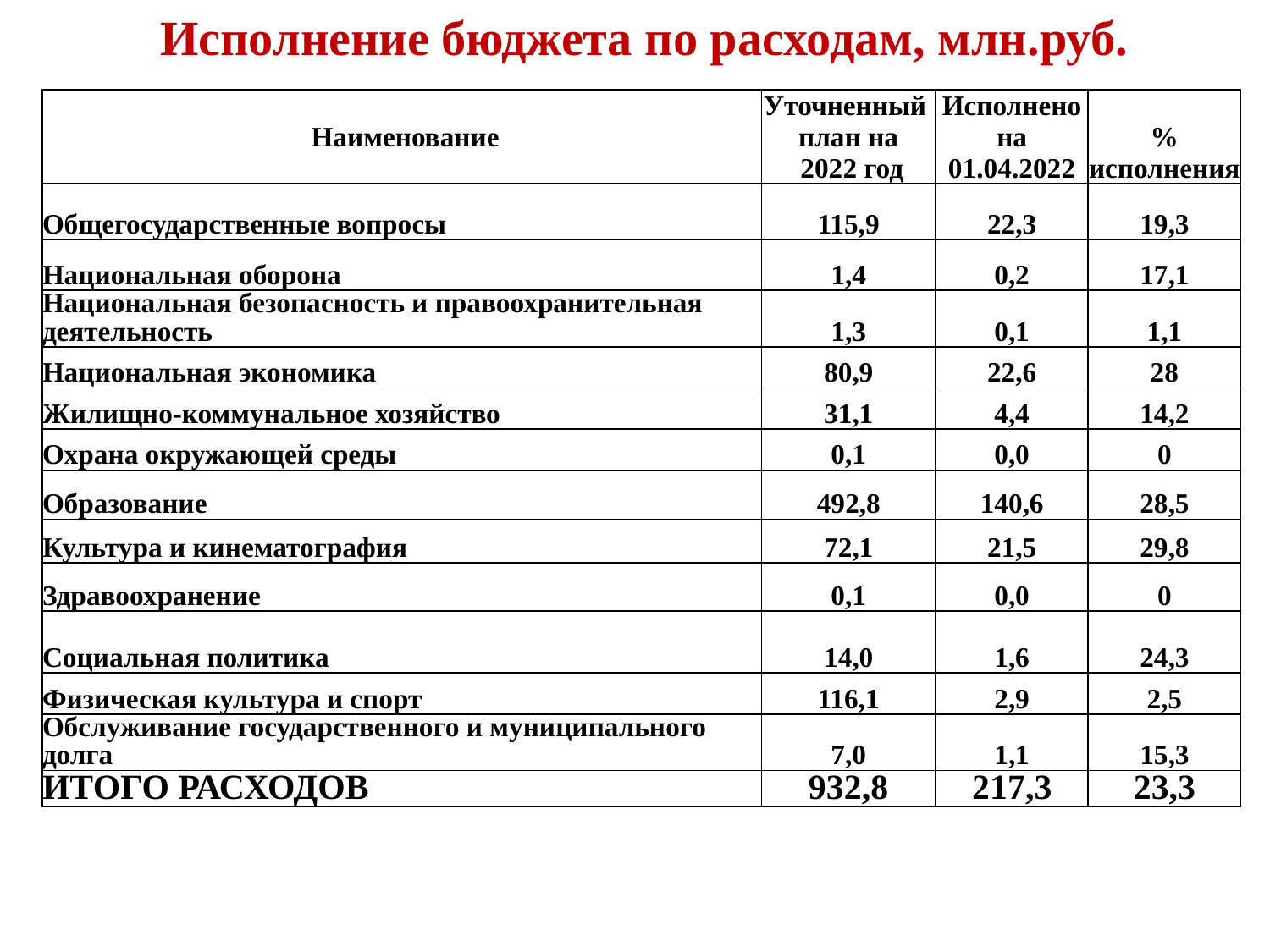

Исполнение бюджета по расходам, млн.руб.
| Наименование | Уточненный план на 2022 год | Исполнено на 01.04.2022 | % исполнения |
| --- | --- | --- | --- |
| Общегосударственные вопросы | 115,9 | 22,3 | 19,3 |
| Национальная оборона | 1,4 | 0,2 | 17,1 |
| Национальная безопасность и правоохранительная деятельность | 1,3 | 0,1 | 1,1 |
| Национальная экономика | 80,9 | 22,6 | 28 |
| Жилищно-коммунальное хозяйство | 31,1 | 4,4 | 14,2 |
| Охрана окружающей среды | 0,1 | 0,0 | 0 |
| Образование | 492,8 | 140,6 | 28,5 |
| Культура и кинематография | 72,1 | 21,5 | 29,8 |
| Здравоохранение | 0,1 | 0,0 | 0 |
| Социальная политика | 14,0 | 1,6 | 24,3 |
| Физическая культура и спорт | 116,1 | 2,9 | 2,5 |
| Обслуживание государственного и муниципального долга | 7,0 | 1,1 | 15,3 |
| ИТОГО РАСХОДОВ | 932,8 | 217,3 | 23,3 |